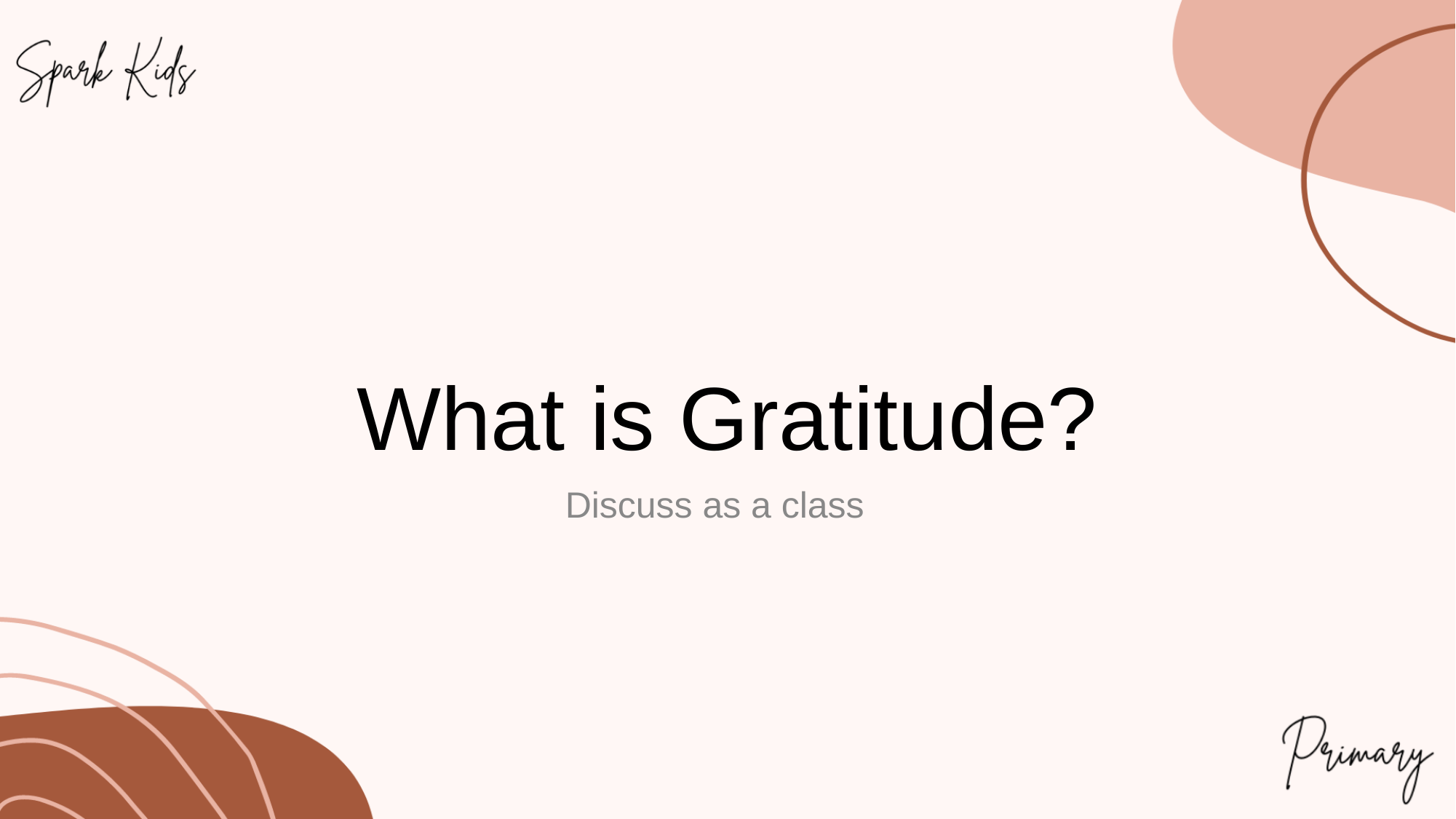

# What is Gratitude?
Discuss as a class